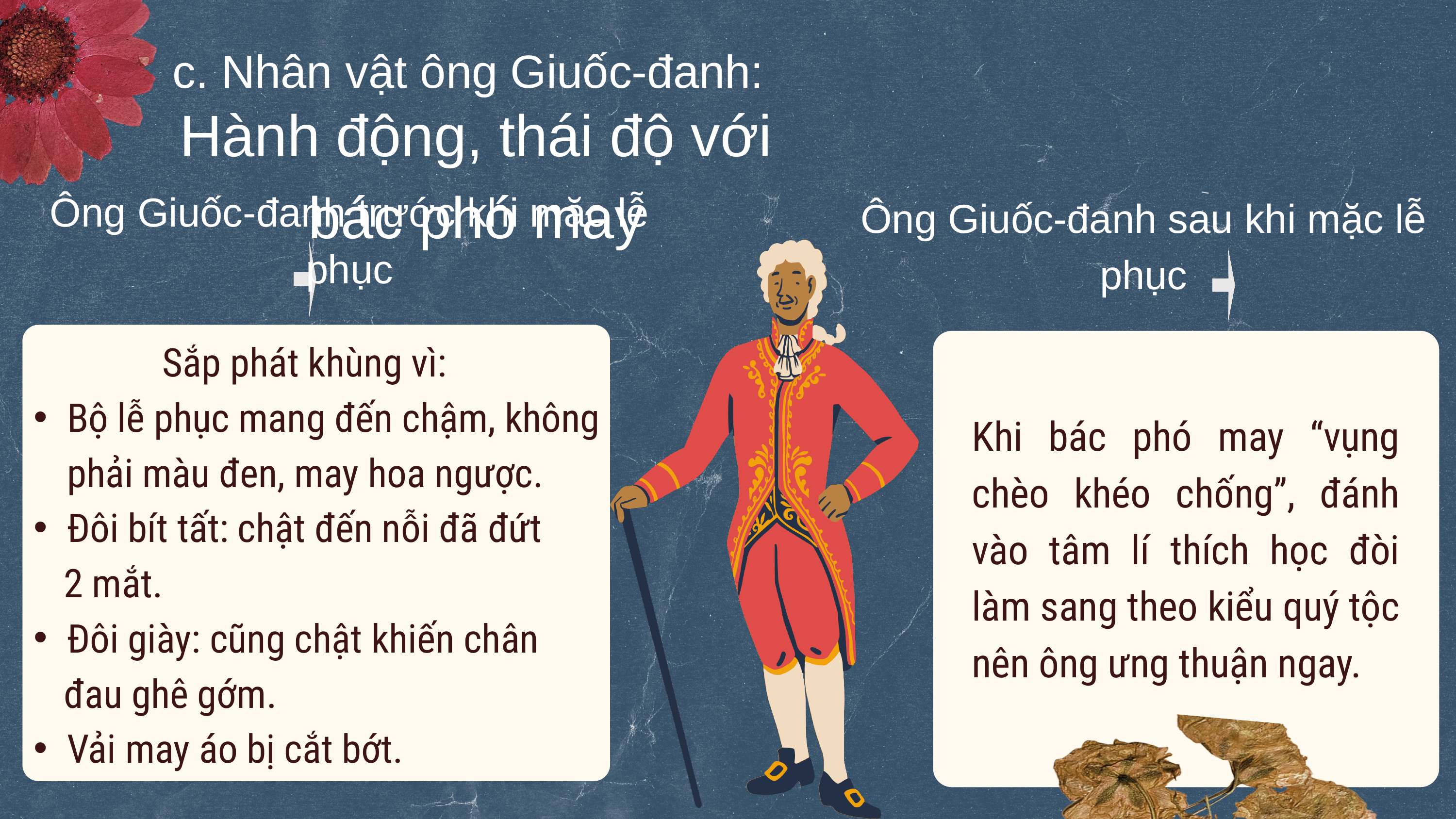

c. Nhân vật ông Giuốc-đanh:
Hành động, thái độ với bác phó may
Ông Giuốc-đanh trước khi mặc lễ phục
Ông Giuốc-đanh sau khi mặc lễ phục

Sắp phát khùng vì:
Bộ lễ phục mang đến chậm, không phải màu đen, may hoa ngược.
Đôi bít tất: chật đến nỗi đã đứt
       2 mắt.
Đôi giày: cũng chật khiến chân
       đau ghê gớm.
Vải may áo bị cắt bớt.

Khi bác phó may “vụng chèo khéo chống”, đánh vào tâm lí thích học đòi làm sang theo kiểu quý tộc nên ông ưng thuận ngay.